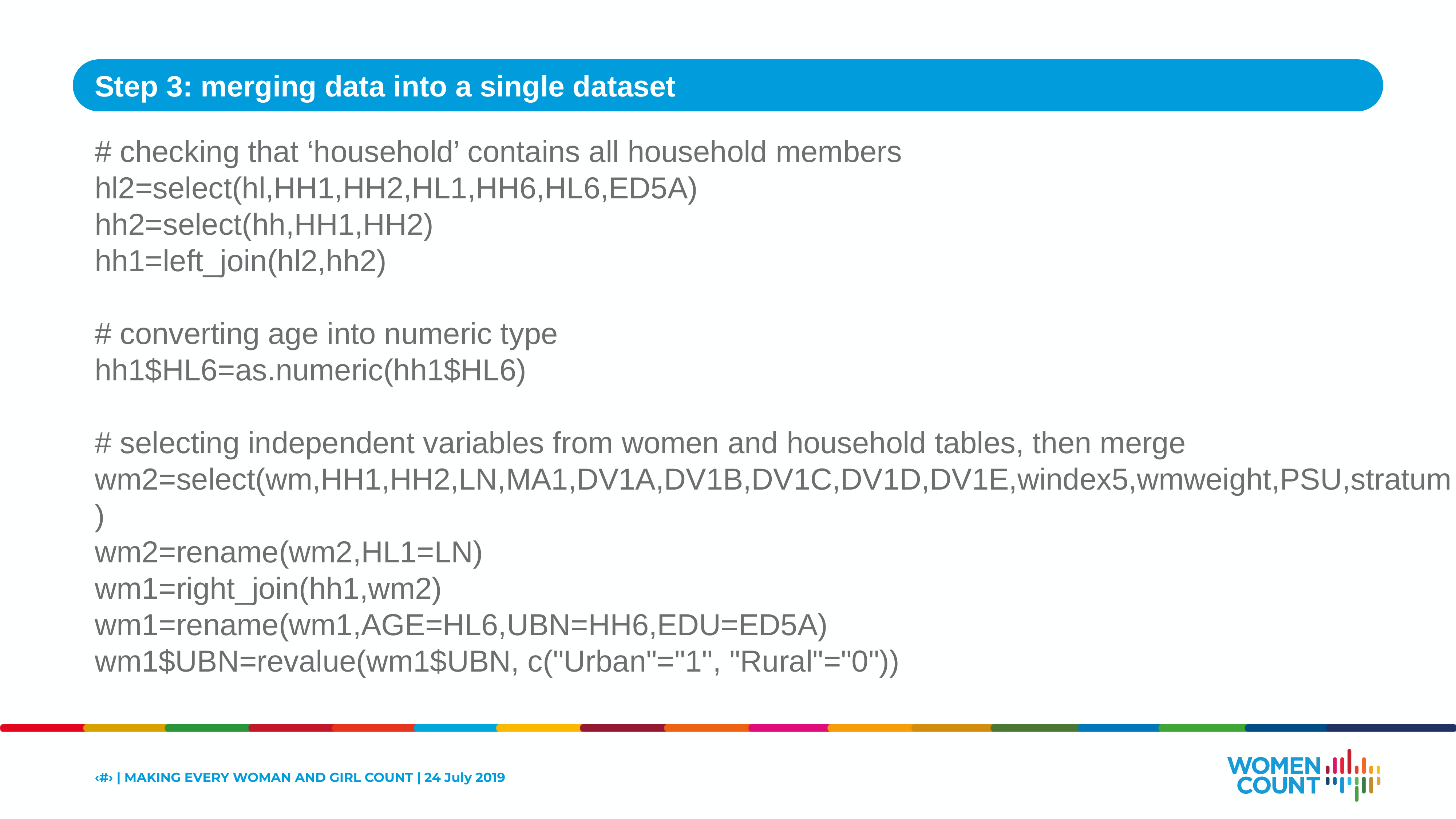

Step 3: merging data into a single dataset
# checking that ‘household’ contains all household members
hl2=select(hl,HH1,HH2,HL1,HH6,HL6,ED5A)
hh2=select(hh,HH1,HH2)
hh1=left_join(hl2,hh2)

# converting age into numeric type
hh1$HL6=as.numeric(hh1$HL6)
# selecting independent variables from women and household tables, then merge
wm2=select(wm,HH1,HH2,LN,MA1,DV1A,DV1B,DV1C,DV1D,DV1E,windex5,wmweight,PSU,stratum)
wm2=rename(wm2,HL1=LN)
wm1=right_join(hh1,wm2)
wm1=rename(wm1,AGE=HL6,UBN=HH6,EDU=ED5A)
wm1$UBN=revalue(wm1$UBN, c("Urban"="1", "Rural"="0"))
‹#› | MAKING EVERY WOMAN AND GIRL COUNT | 24 July 2019